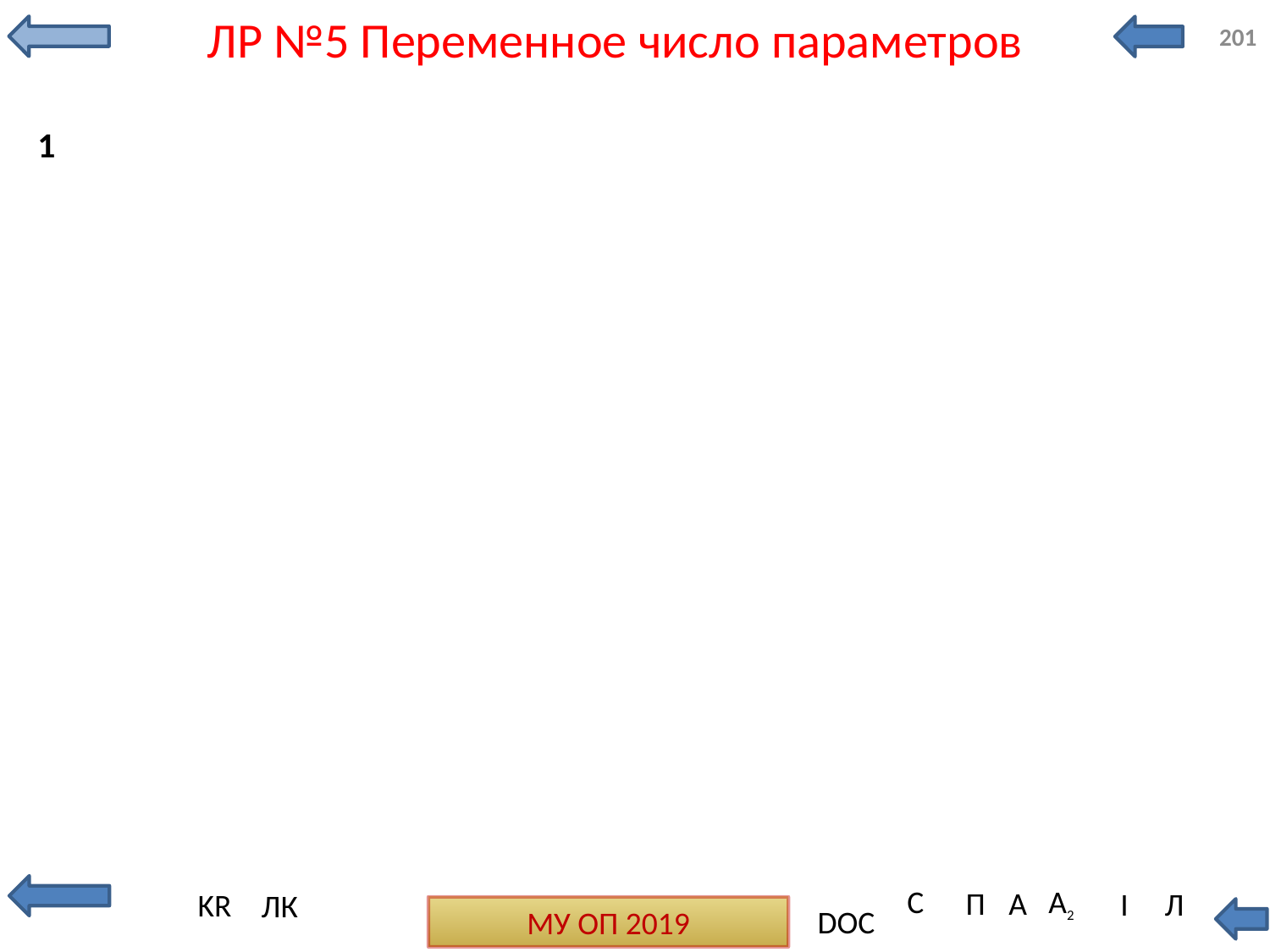

# ЛР №5 Переменное число параметров
201
1